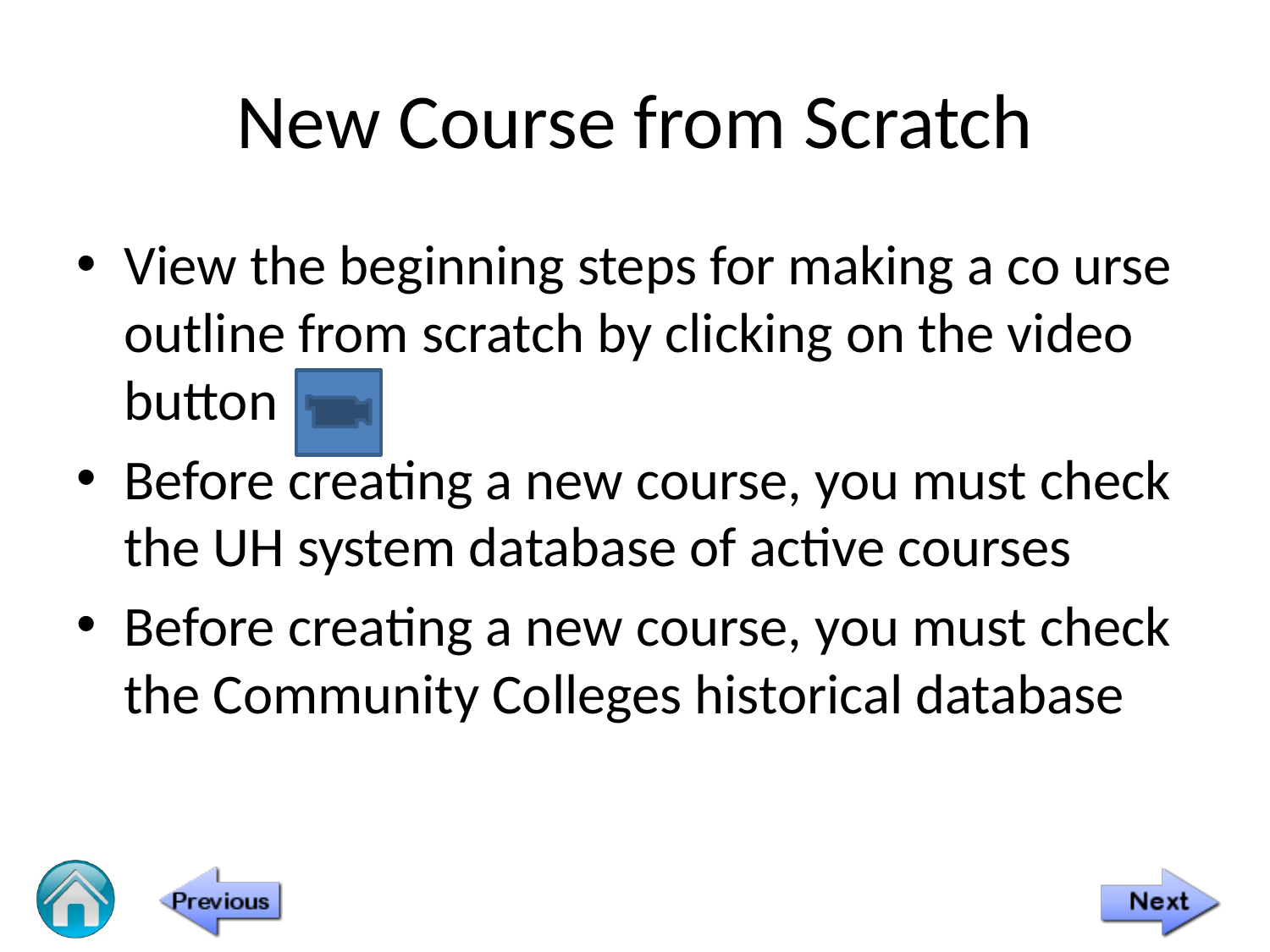

# New Course from Scratch
View the beginning steps for making a co urse outline from scratch by clicking on the video button
Before creating a new course, you must check the UH system database of active courses
Before creating a new course, you must check the Community Colleges historical database